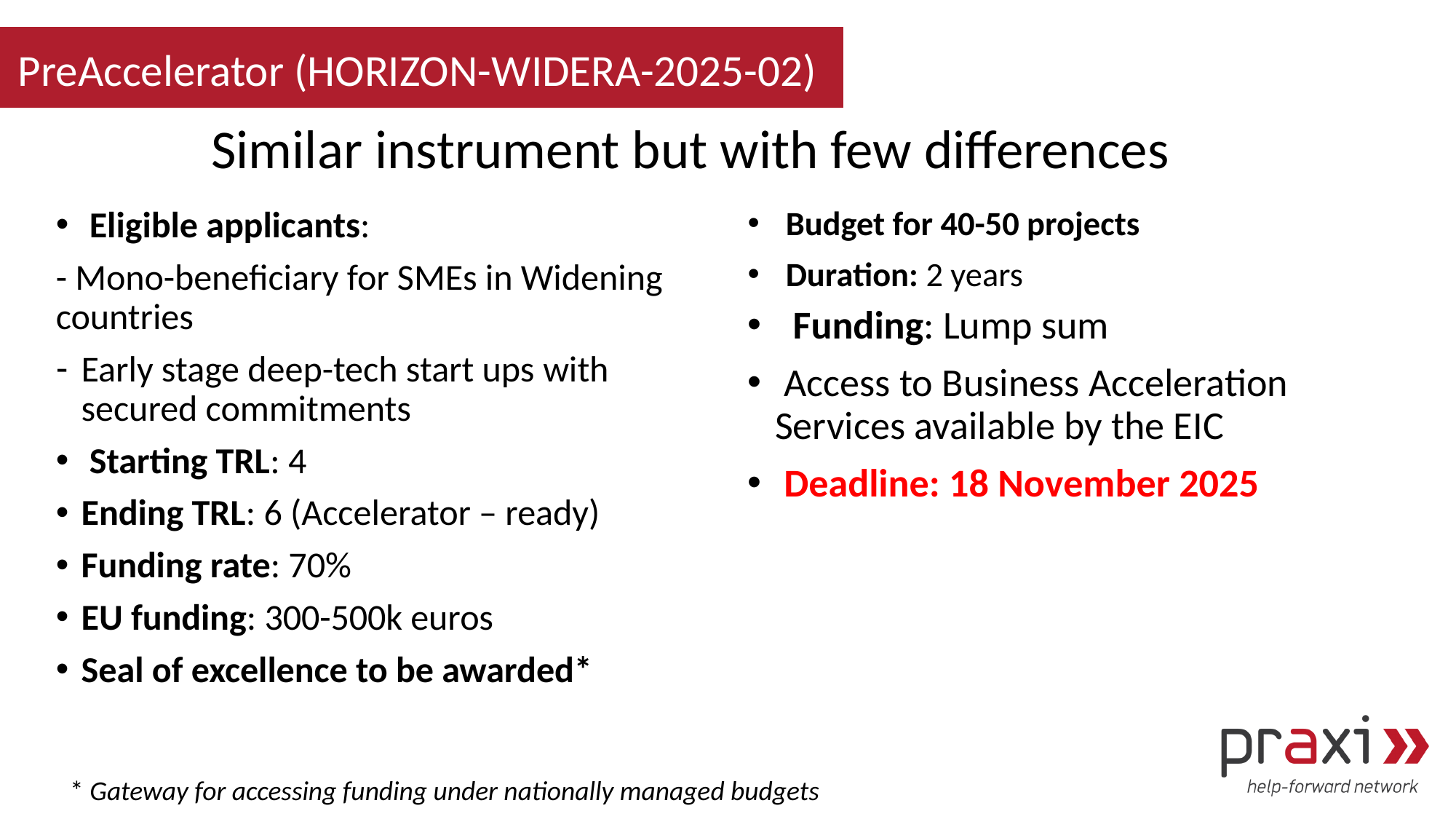

PreAccelerator (HORIZON-WIDERA-2025-02)
# Similar instrument but with few differences

 Eligible applicants:
- Mono-beneficiary for SMEs in Widening countries
Early stage deep-tech start ups with secured commitments
 Starting TRL: 4
Ending TRL: 6 (Accelerator – ready)
Funding rate: 70%
EU funding: 300-500k euros
Seal of excellence to be awarded*

Budget for 40-50 projects
Duration: 2 years
  Funding: Lump sum
 Access to Business Acceleration Services available by the EIC
 Deadline: 18 November 2025

* Gateway for accessing funding under nationally managed budgets